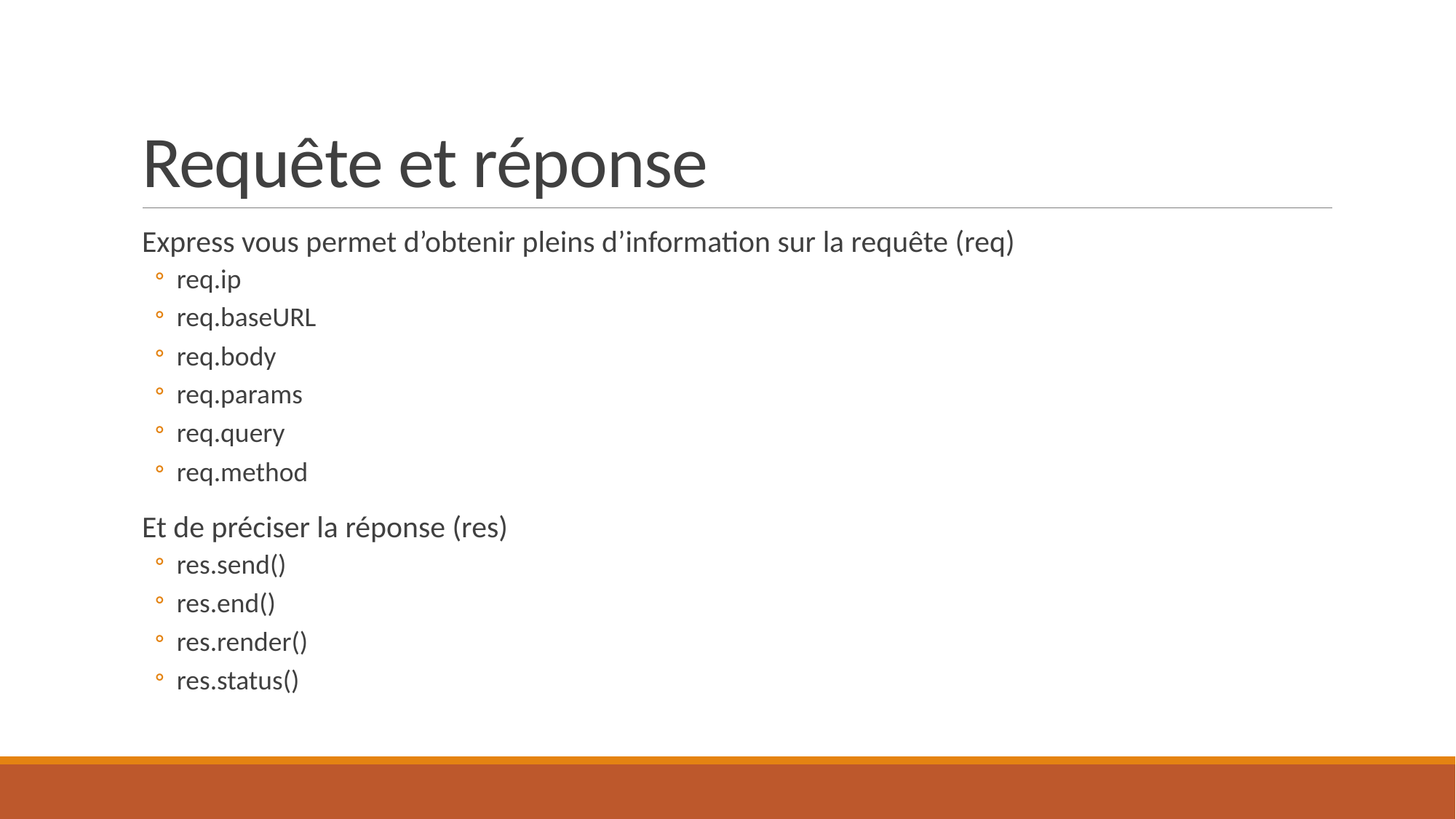

# Requête et réponse
Express vous permet d’obtenir pleins d’information sur la requête (req)
req.ip
req.baseURL
req.body
req.params
req.query
req.method
Et de préciser la réponse (res)
res.send()
res.end()
res.render()
res.status()